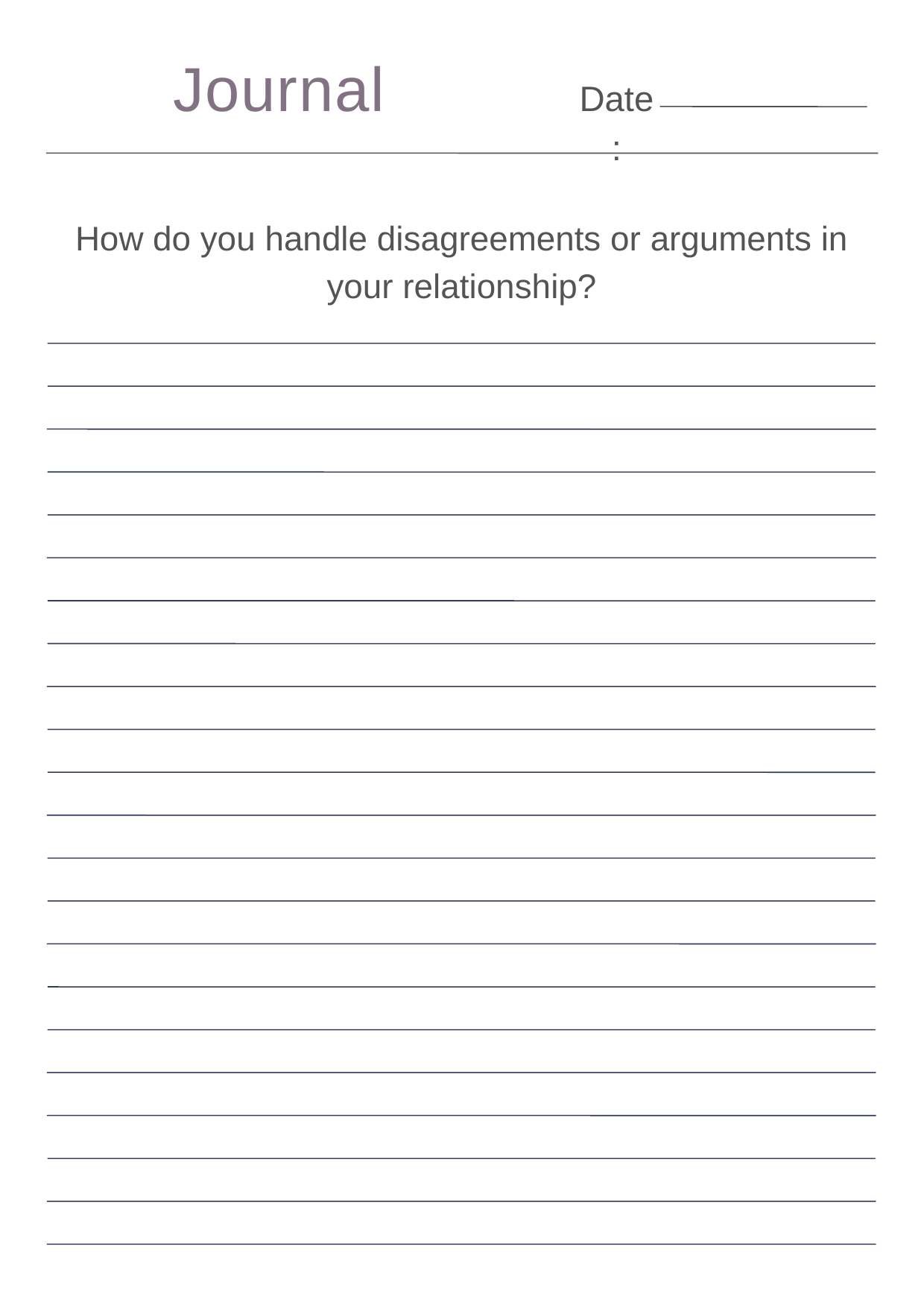

Journal
Date:

How do you handle disagreements or arguments in your relationship?